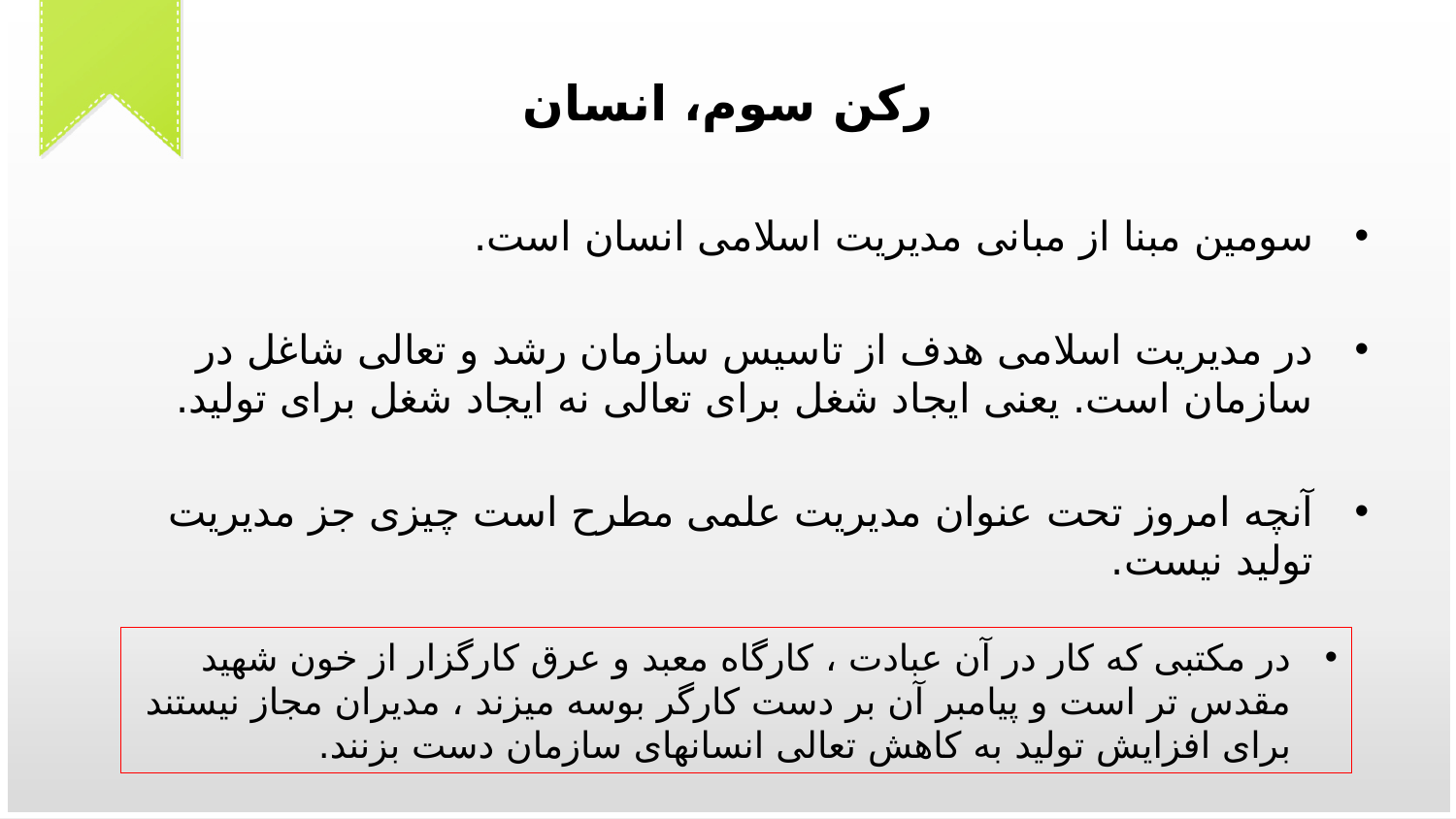

# رکن سوم، انسان
سومین مبنا از مبانی مدیریت اسلامی انسان است.

در مدیریت اسلامی هدف از تاسیس سازمان رشد و تعالی شاغل در سازمان است. یعنی ایجاد شغل برای تعالی نه ایجاد شغل برای تولید.

آنچه امروز تحت عنوان مدیریت علمی مطرح است چیزی جز مدیریت تولید نیست.
در مکتبی که کار در آن عبادت ، کارگاه معبد و عرق کارگزار از خون شهید مقدس تر است و پیامبر آن بر دست کارگر بوسه میزند ، مدیران مجاز نیستند برای افزایش تولید به کاهش تعالی انسانهای سازمان دست بزنند.